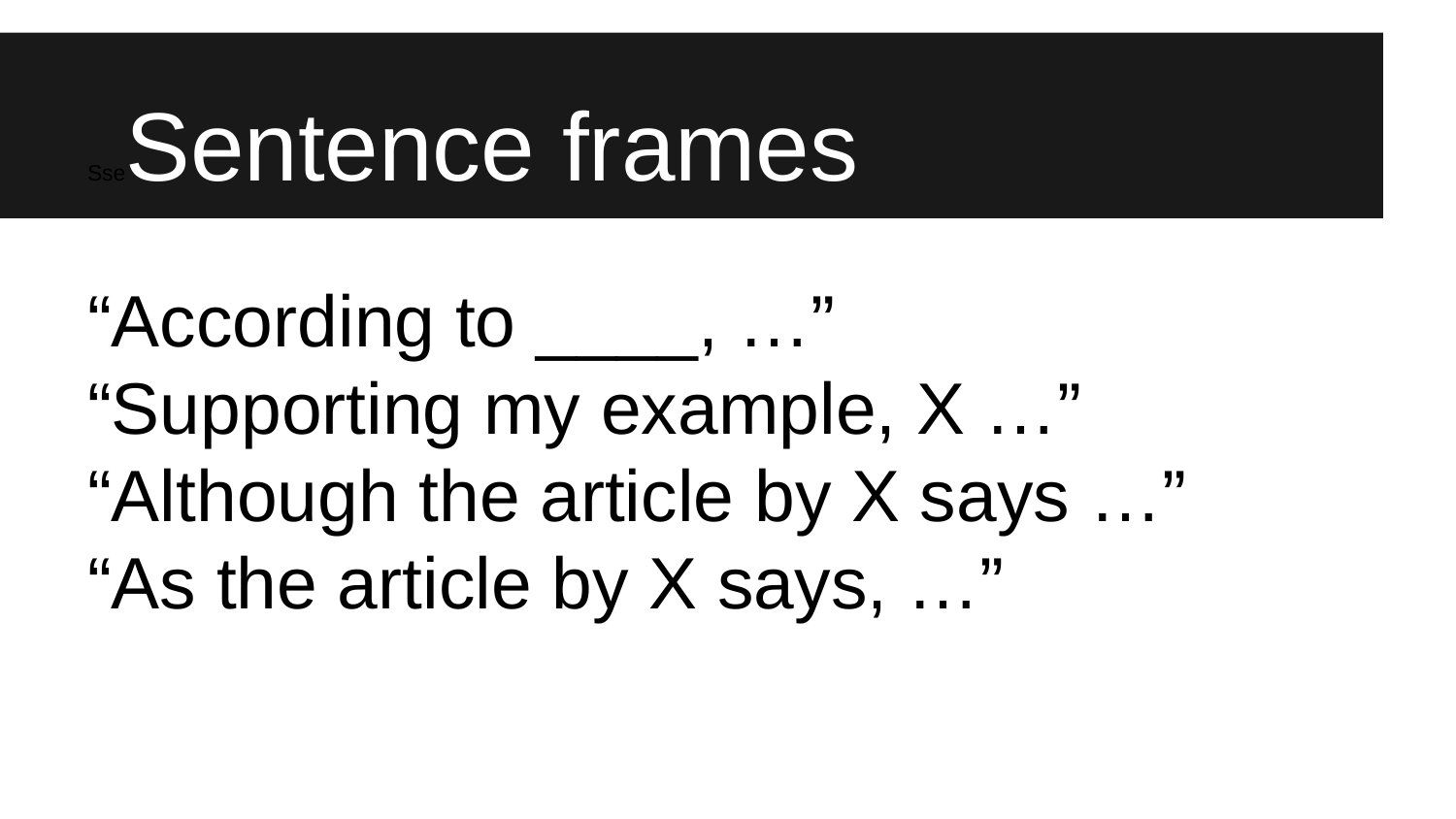

# SseSentence frames

“According to ____, …”
“Supporting my example, X …”
“Although the article by X says …”
“As the article by X says, …”